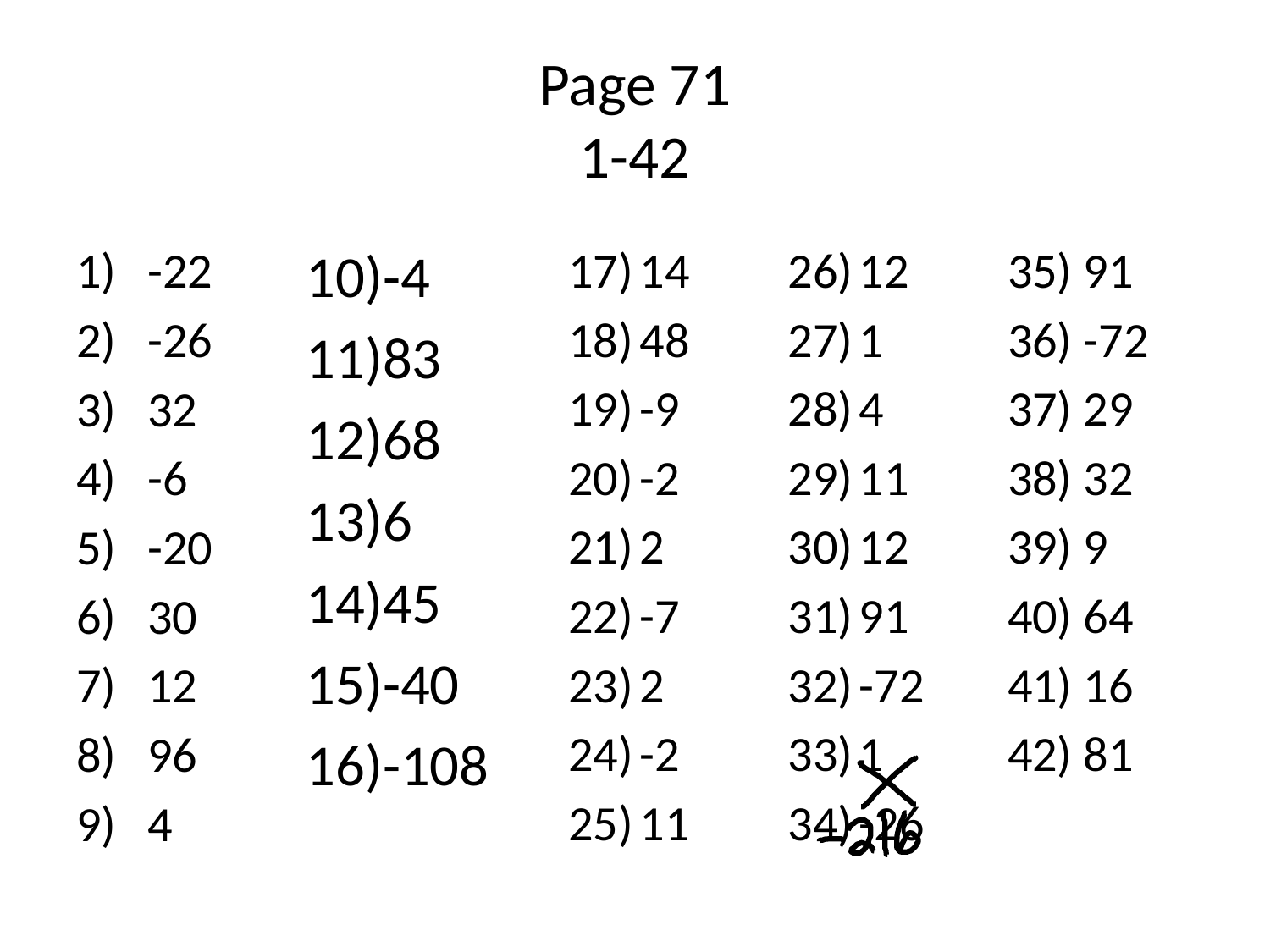

# Page 71 1-42
-22
-26
32
-6
-20
30
12
96
4

-4
83
68
6
45
-40
-108

14
48
-9
-2
2
-7
2
-2
11
12
1
4
11
12
91
-72
1
-26

35) 91
36) -72
37) 29
38) 32
39) 9
40) 64
41) 16
42) 81